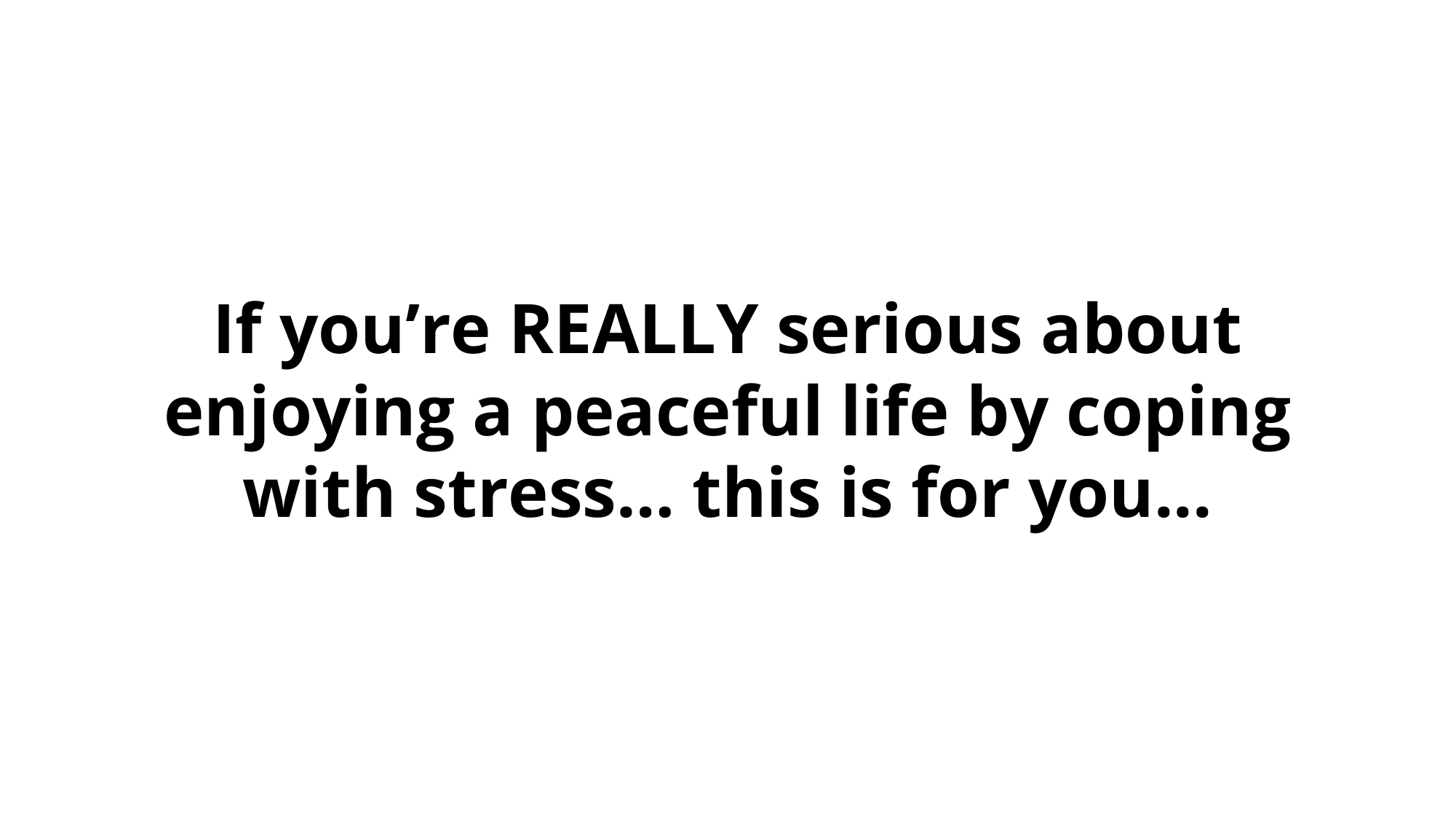

If you’re REALLY serious about enjoying a peaceful life by coping with stress… this is for you...